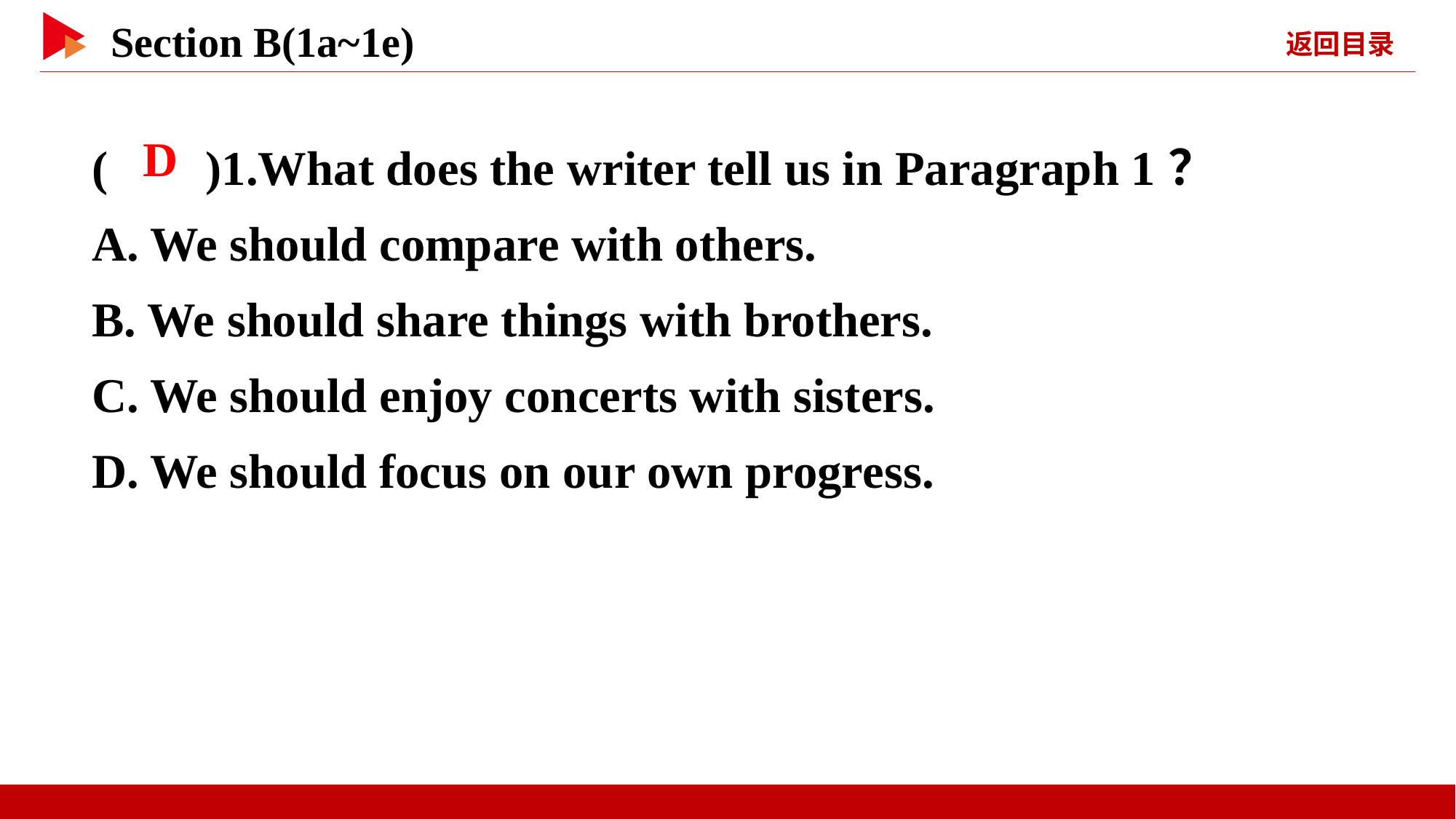

(        )1.What does the writer tell us in Paragraph 1？
A. We should compare with others.
B. We should share things with brothers.
C. We should enjoy concerts with sisters.
D. We should focus on our own progress.
   D